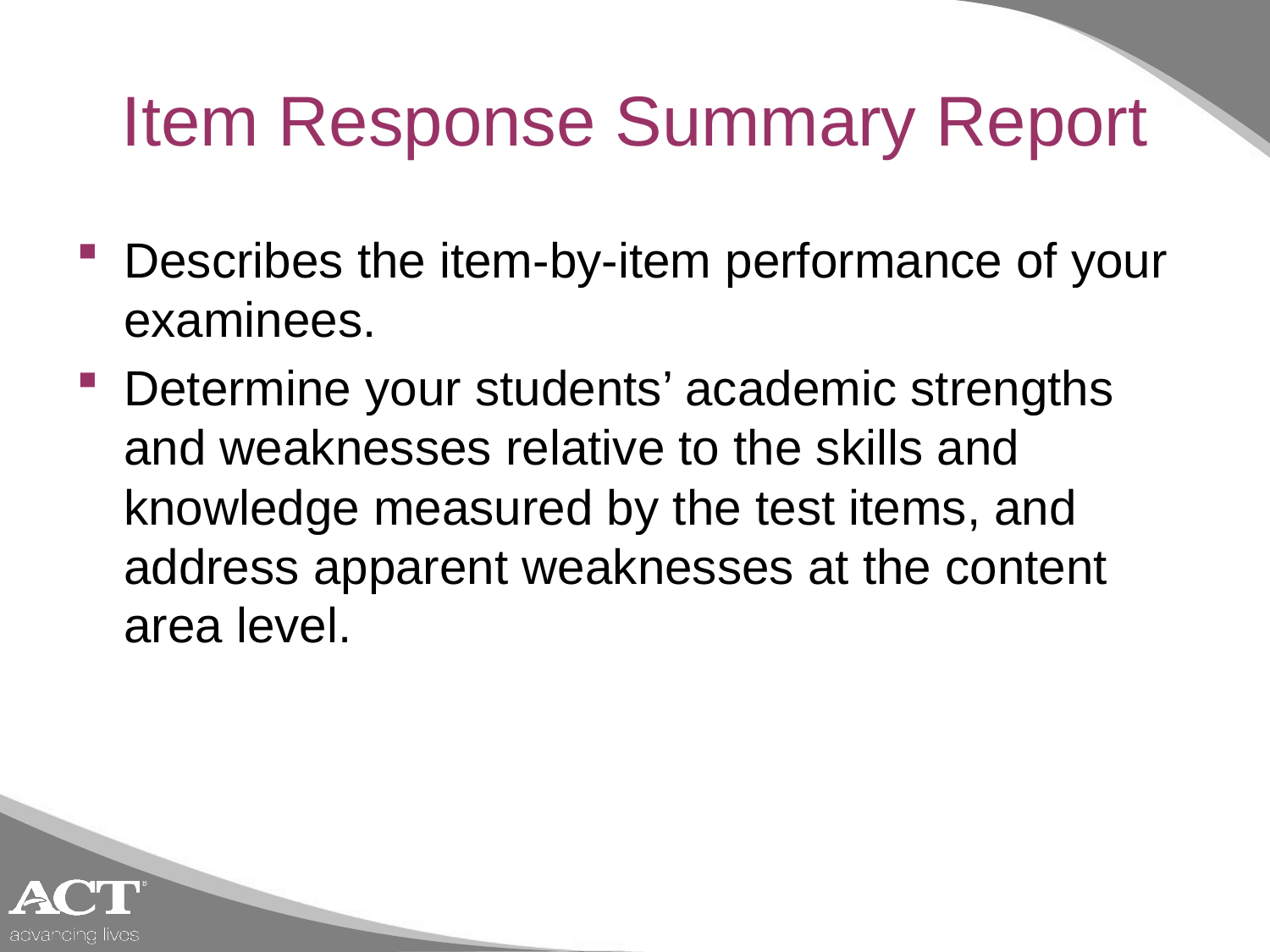

# Item Response Summary Report
Describes the item-by-item performance of your examinees.
Determine your students’ academic strengths and weaknesses relative to the skills and knowledge measured by the test items, and address apparent weaknesses at the content area level.